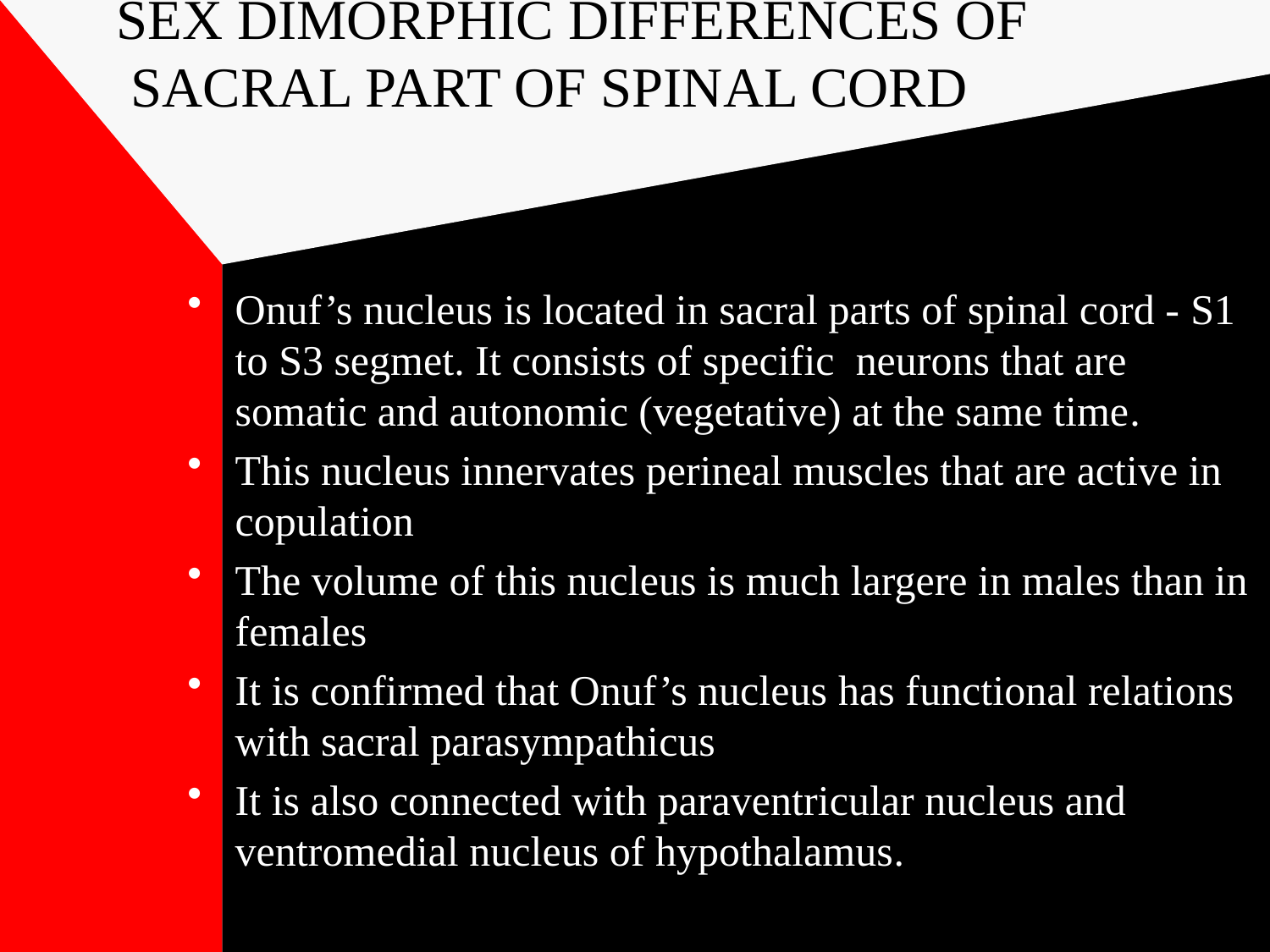

SEX DIMORPHIC DIFFERENCES OF
 SACRAL PART OF SPINAL CORD
Onuf’s nucleus is located in sacral parts of spinal cord - S1 to S3 segmet. It consists of specific  neurons that are somatic and autonomic (vegetative) at the same time.
This nucleus innervates perineal muscles that are active in copulation
The volume of this nucleus is much largere in males than in females
It is confirmed that Onuf’s nucleus has functional relations with sacral parasympathicus
It is also connected with paraventricular nucleus and ventromedial nucleus of hypothalamus.